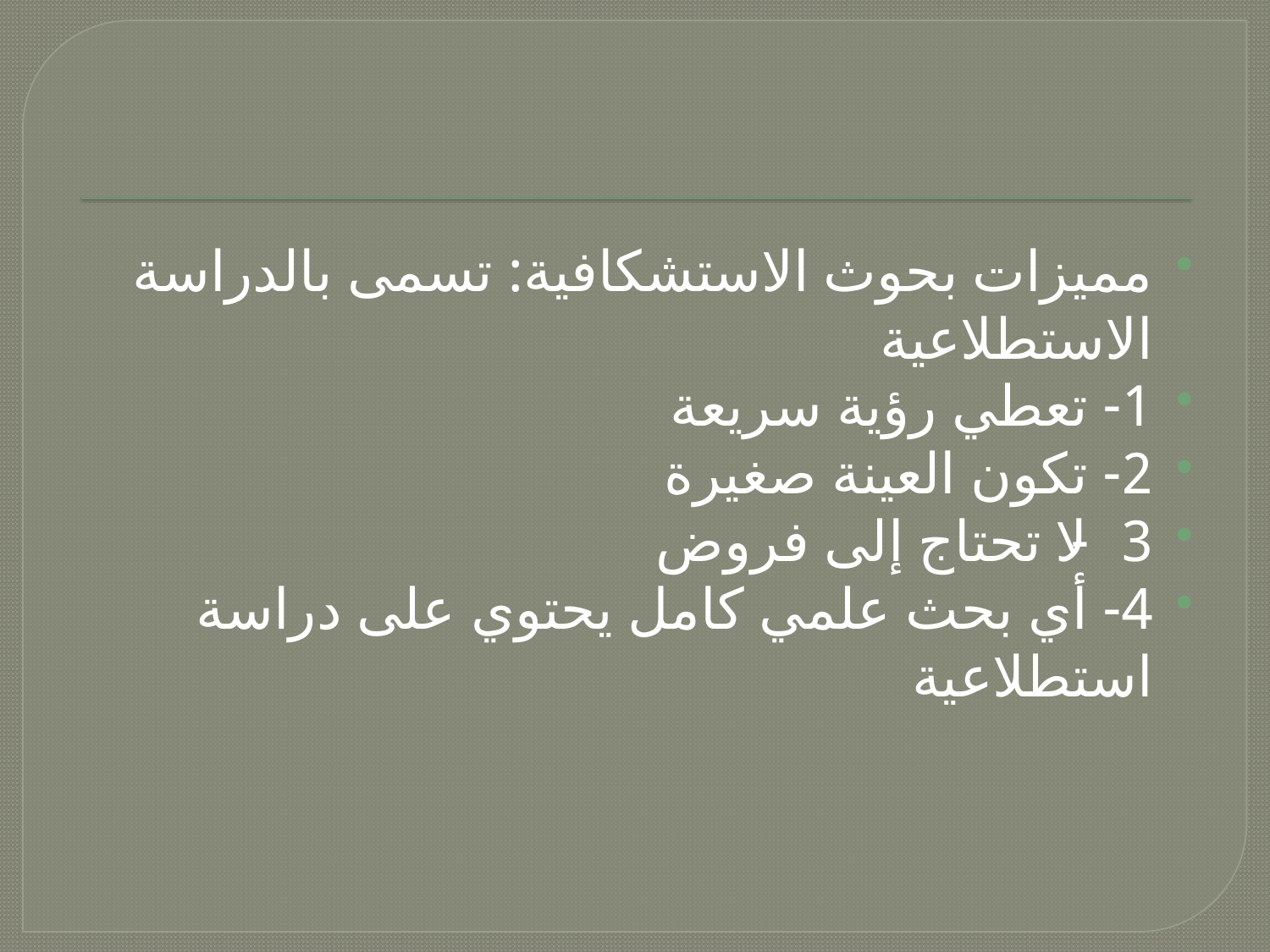

#
مميزات بحوث الاستشكافية: تسمى بالدراسة الاستطلاعية
1- تعطي رؤية سريعة
2- تكون العينة صغيرة
3- لا تحتاج إلى فروض
4- أي بحث علمي كامل يحتوي على دراسة استطلاعية